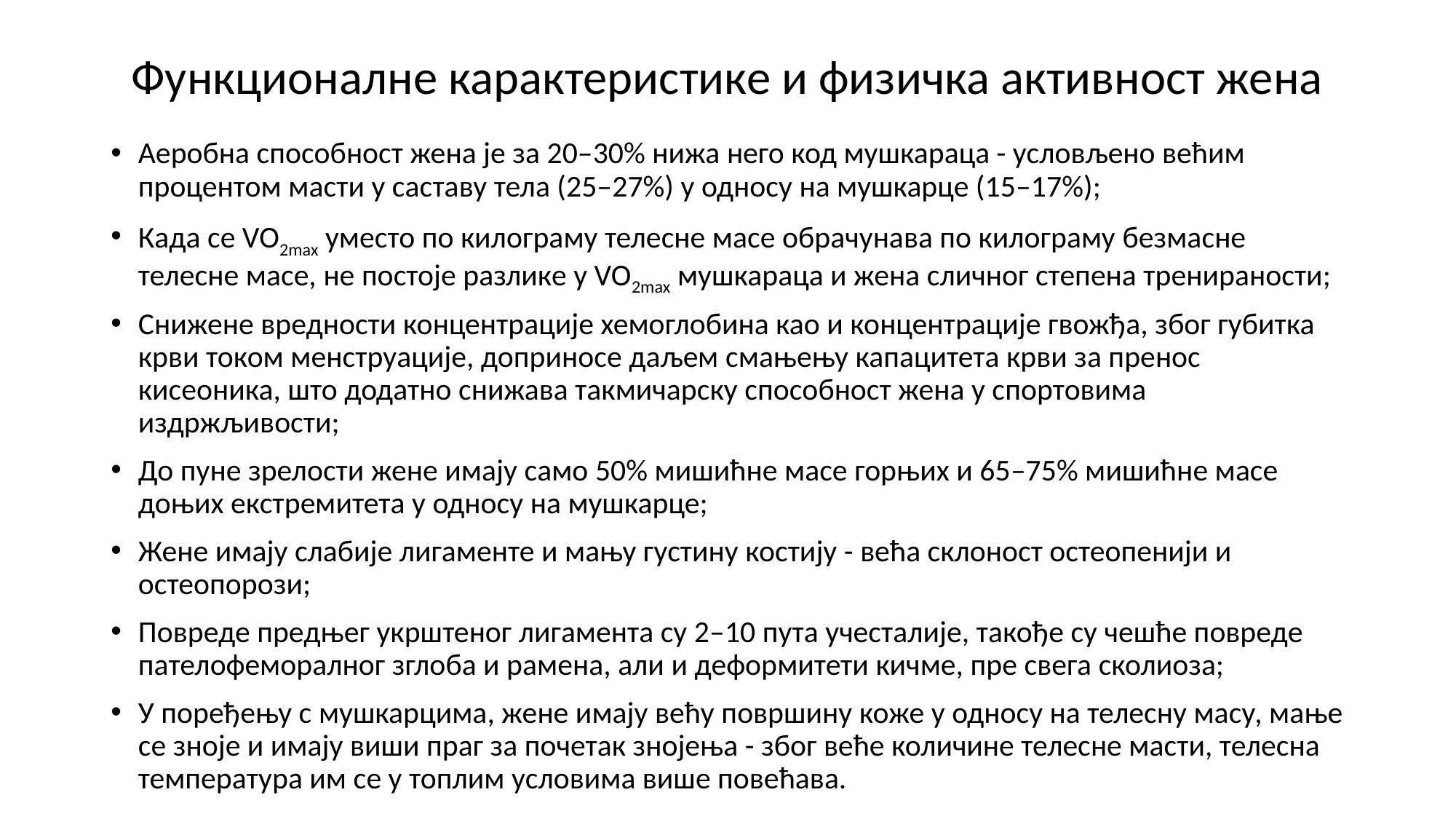

# Функционалне карактеристике и физичка активност жена
Аеробна способност жена је за 20–30% нижа него код мушкараца - условљено већим процентом масти у саставу тела (25–27%) у односу на мушкарце (15–17%);
Када се VO2max уместо по килограму телесне масе обрачунава по килограму безмасне телесне масе, не постоје разлике у VO2max мушкараца и жена сличног степена тренираности;
Снижене вредности концентрације хемоглобина као и концентрације гвожђа, због губитка крви током менструације, доприносе даљем смањењу капацитета крви за пренос кисеоника, што додатно снижава такмичарску способност жена у спортовима издржљивости;
До пуне зрелости жене имају само 50% мишићне масе горњих и 65–75% мишићне масе доњих екстремитета у односу на мушкарце;
Жене имају слабије лигаменте и мању густину костију - већа склоност остеопенији и остеопорози;
Повреде предњег укрштеног лигамента су 2–10 пута учесталије, такође су чешће повреде пателофеморалног зглоба и рамена, али и деформитети кичме, пре свега сколиоза;
У поређењу с мушкарцима, жене имају већу површину коже у односу на телесну масу, мање се зноје и имају виши праг за почетак знојења - због веће количине телесне масти, телесна температура им се у топлим условима више повећава.